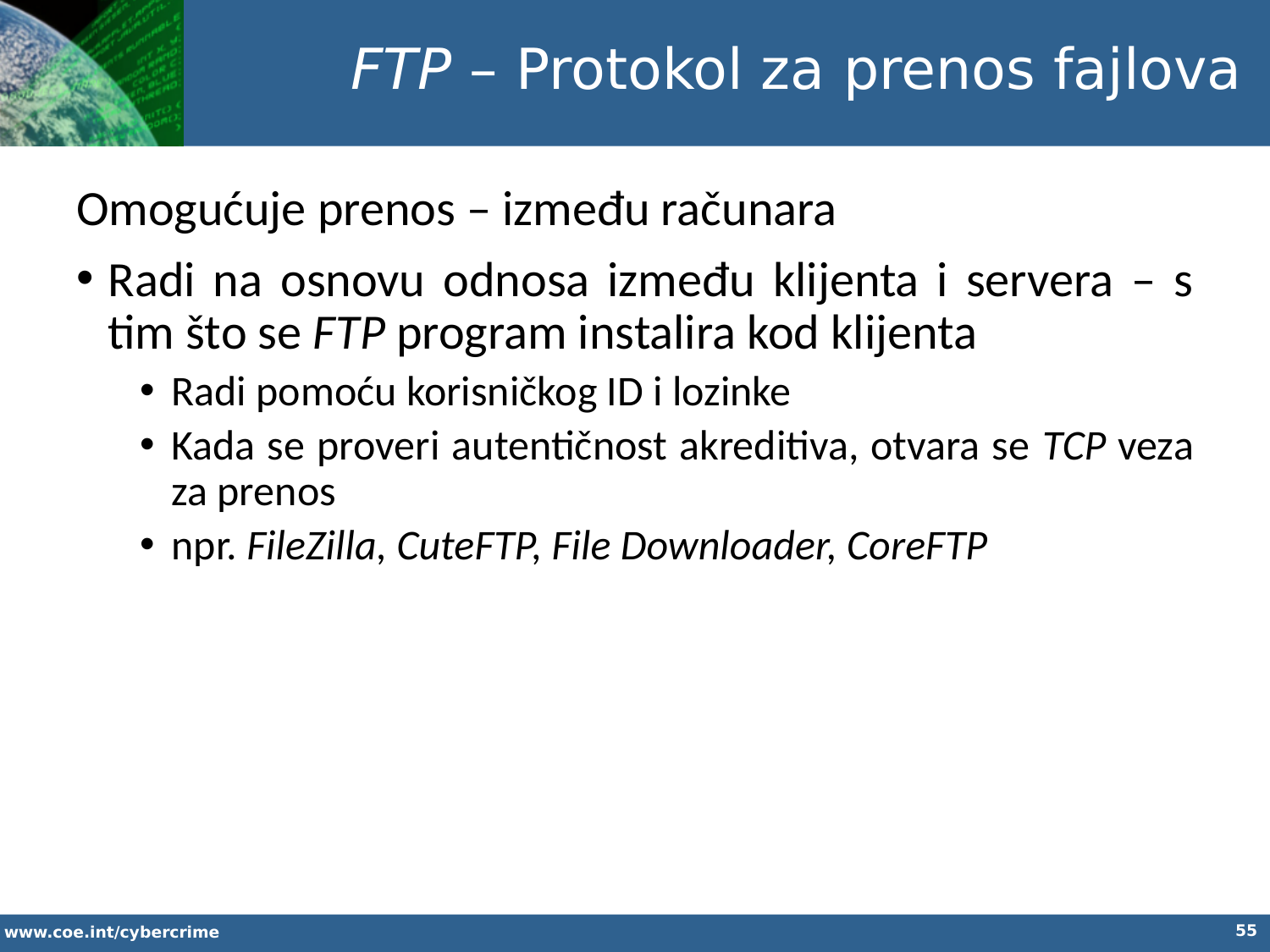

FTP – Protokol za prenos fajlova
Omogućuje prenos – između računara
Radi na osnovu odnosa između klijenta i servera – s tim što se FTP program instalira kod klijenta
Radi pomoću korisničkog ID i lozinke
Kada se proveri autentičnost akreditiva, otvara se TCP veza za prenos
npr. FileZilla, CuteFTP, File Downloader, CoreFTP